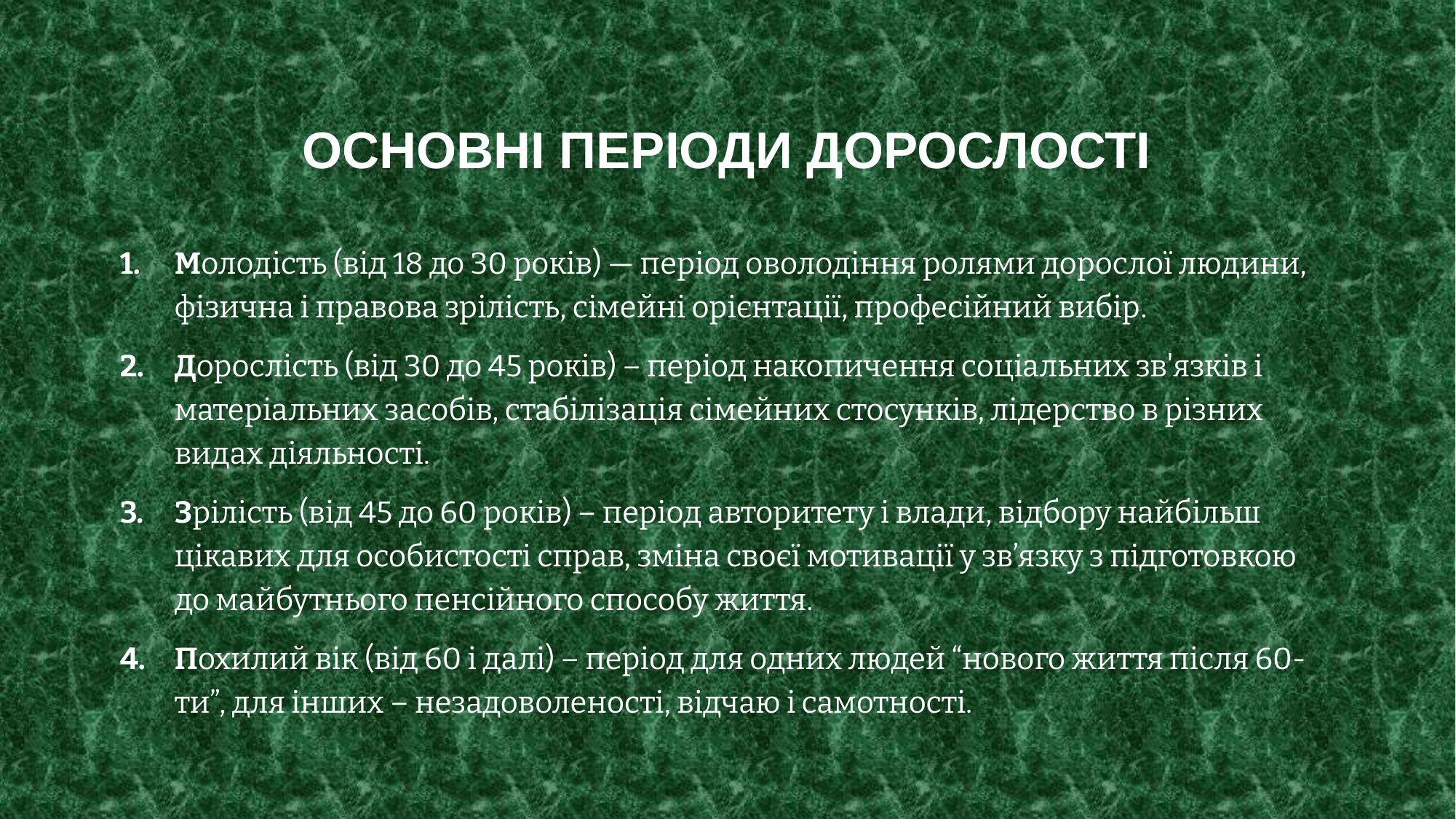

# Основні періоди дорослості
Молодість (від 18 до 30 років) — період оволодіння ролями дорослої людини, фізична і правова зрілість, сімейні орієнтації, професійний вибір.
Дорослість (від 30 до 45 років) – період накопичення соціальних зв'язків і матеріальних засобів, стабілізація сімейних стосунків, лідерство в різних видах діяльності.
Зрілість (від 45 до 60 років) – період авторитету і влади, відбору найбільш цікавих для особистості справ, зміна своєї мотивації у зв’язку з підготовкою до майбутнього пенсійного способу життя.
Похилий вік (від 60 і далі) – період для одних людей “нового життя після 60-ти”, для інших – незадоволеності, відчаю і самотності.